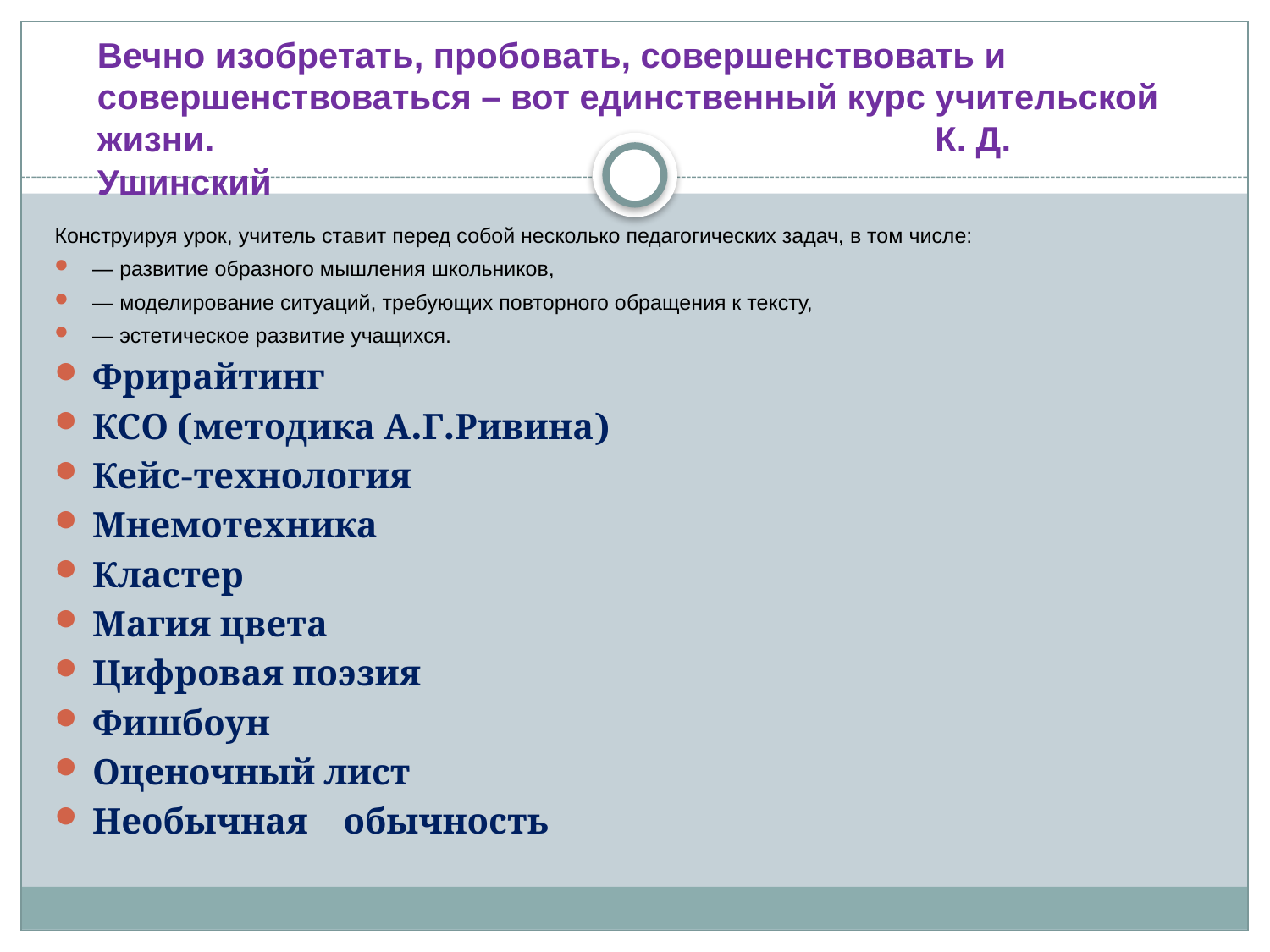

Вечно изобретать, пробовать, совершенствовать и совершенствоваться – вот единственный курс учительской жизни.                                                                          К. Д. Ушинский
#
Конструируя урок, учитель ставит перед собой несколько педагогических задач, в том числе:
— развитие образного мышления школьников,
— моделирование ситуаций, требующих повторного обращения к тексту,
— эстетическое развитие учащихся.
Фрирайтинг
КСО (методика А.Г.Ривина)
Кейс-технология
Мнемотехника
Кластер
Магия цвета
Цифровая поэзия
Фишбоун
Оценочный лист
Необычная    обычность